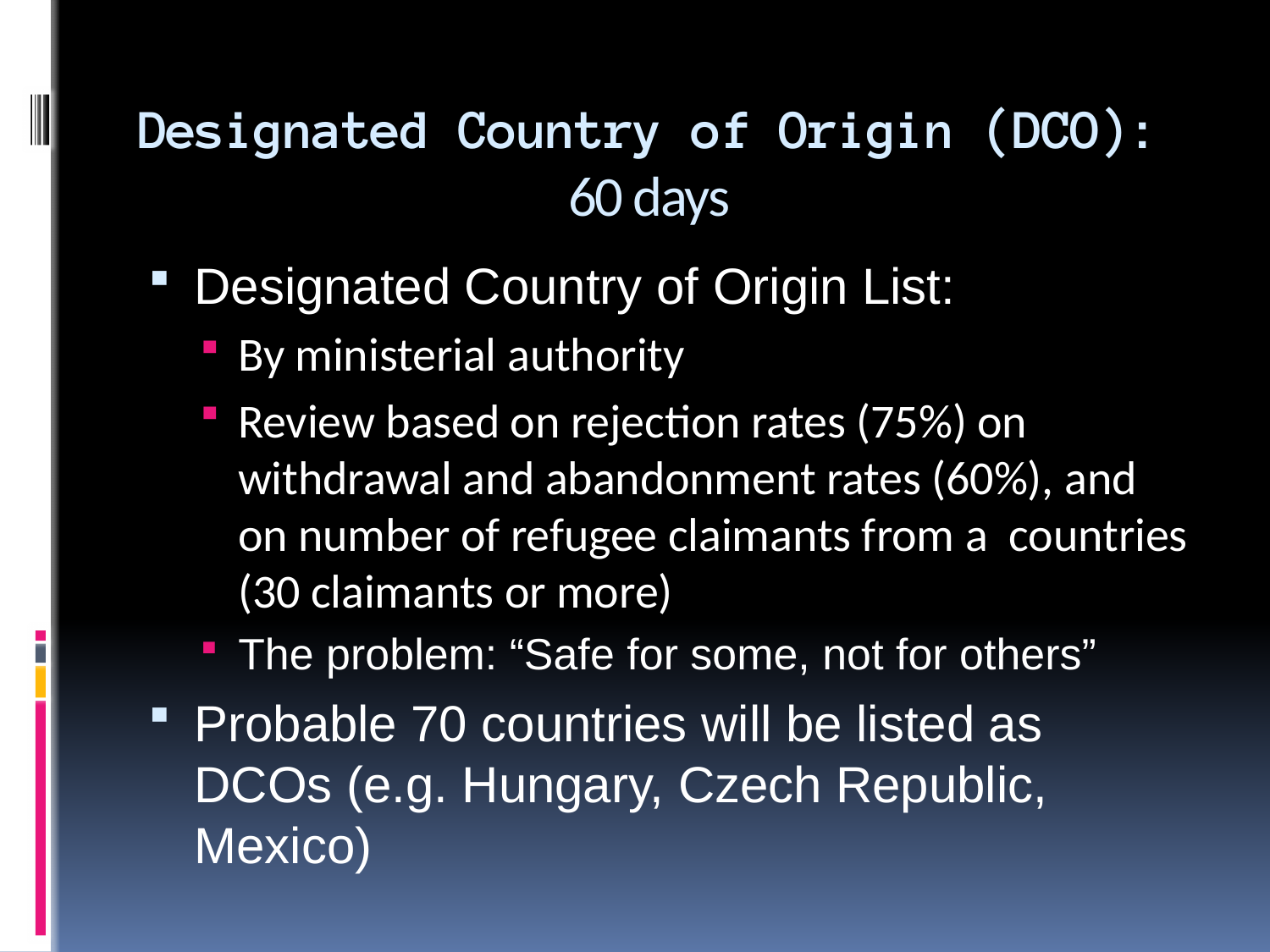

# Designated Country of Origin (DCO):  60 days
Designated Country of Origin List:
By ministerial authority
Review based on rejection rates (75%) on withdrawal and abandonment rates (60%), and on number of refugee claimants from a  countries (30 claimants or more)
The problem: “Safe for some, not for others”
Probable 70 countries will be listed as DCOs (e.g. Hungary, Czech Republic, Mexico)